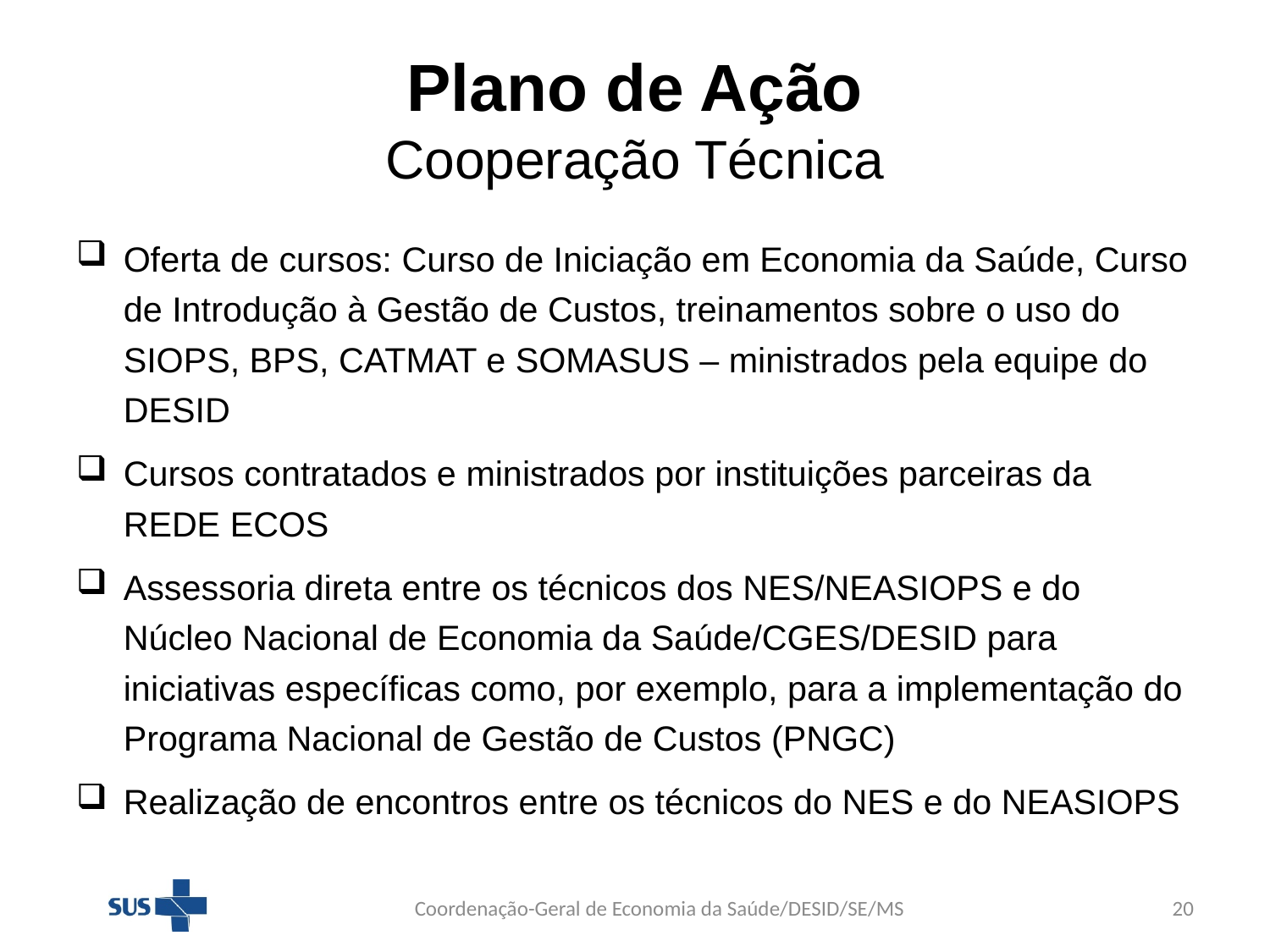

# Plano de Ação Cooperação Técnica
Oferta de cursos: Curso de Iniciação em Economia da Saúde, Curso de Introdução à Gestão de Custos, treinamentos sobre o uso do SIOPS, BPS, CATMAT e SOMASUS – ministrados pela equipe do DESID
Cursos contratados e ministrados por instituições parceiras da REDE ECOS
Assessoria direta entre os técnicos dos NES/NEASIOPS e do Núcleo Nacional de Economia da Saúde/CGES/DESID para iniciativas específicas como, por exemplo, para a implementação do Programa Nacional de Gestão de Custos (PNGC)
Realização de encontros entre os técnicos do NES e do NEASIOPS
Coordenação-Geral de Economia da Saúde/DESID/SE/MS
20